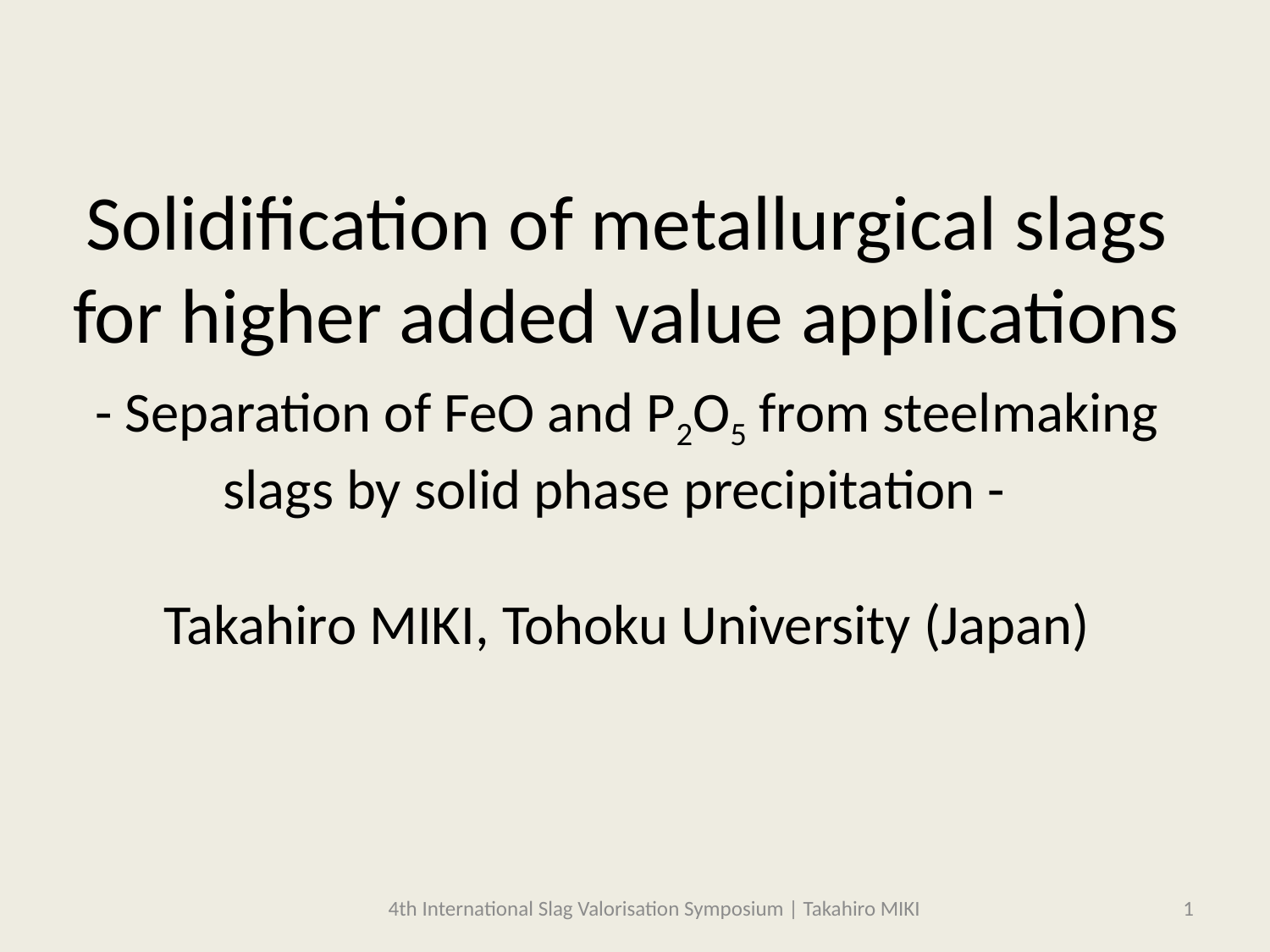

Solidification of metallurgical slags for higher added value applications

- Separation of FeO and P2O5 from steelmaking slags by solid phase precipitation -

Takahiro MIKI, Tohoku University (Japan)
4th International Slag Valorisation Symposium | Takahiro MIKI
1